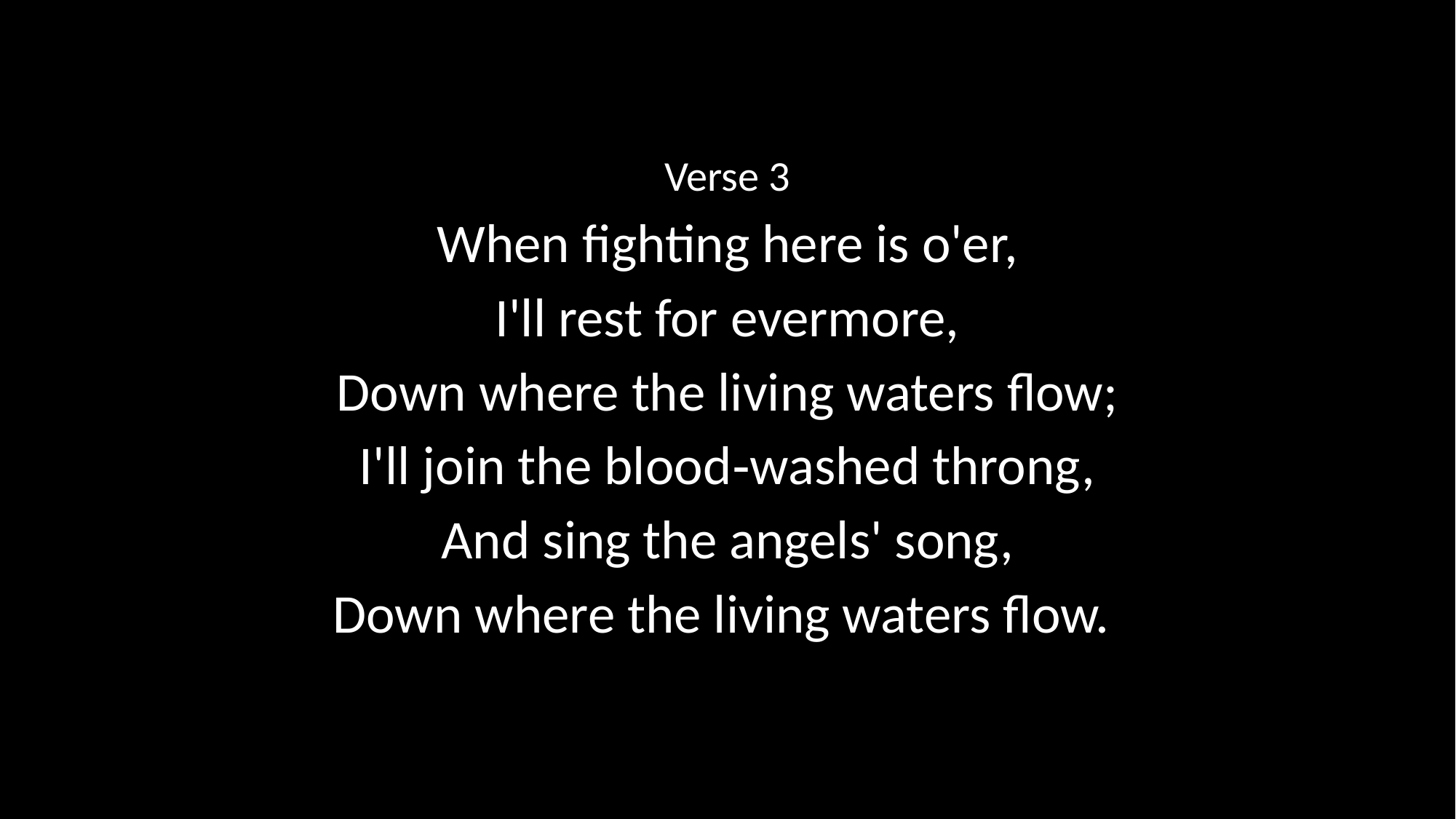

Verse 3
When fighting here is o'er,
I'll rest for evermore,
Down where the living waters flow;
I'll join the blood‑washed throng,
And sing the angels' song,
Down where the living waters flow.